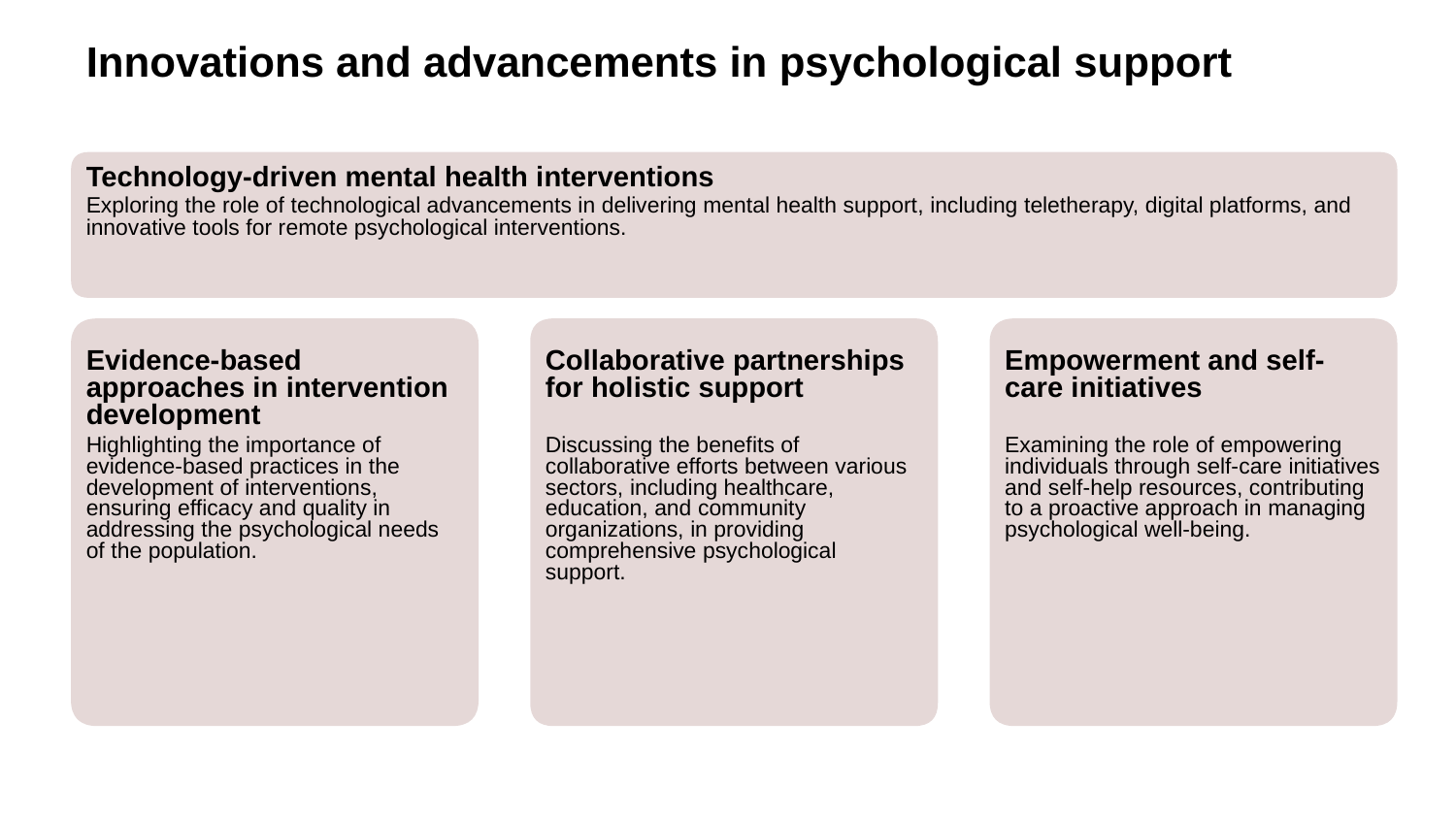

Innovations and advancements in psychological support

Technology-driven mental health interventions
Exploring the role of technological advancements in delivering mental health support, including teletherapy, digital platforms, and innovative tools for remote psychological interventions.

Evidence-based approaches in intervention development
Collaborative partnerships for holistic support
Empowerment and self-care initiatives
Highlighting the importance of evidence-based practices in the development of interventions, ensuring efficacy and quality in addressing the psychological needs of the population.
Discussing the benefits of collaborative efforts between various sectors, including healthcare, education, and community organizations, in providing comprehensive psychological support.
Examining the role of empowering individuals through self-care initiatives and self-help resources, contributing to a proactive approach in managing psychological well-being.